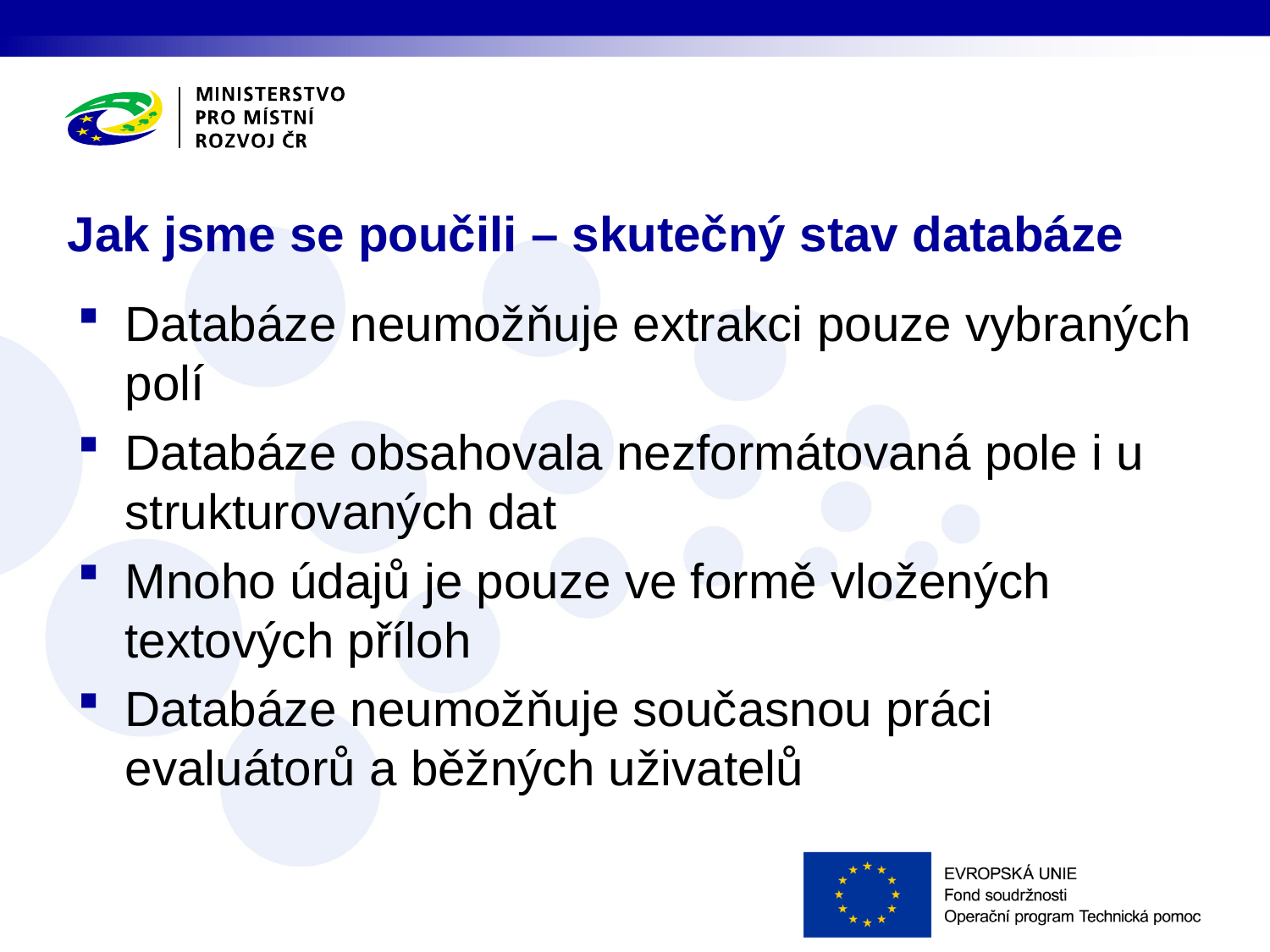

# Jak jsme se poučili – skutečný stav databáze
Databáze neumožňuje extrakci pouze vybraných polí
Databáze obsahovala nezformátovaná pole i u strukturovaných dat
Mnoho údajů je pouze ve formě vložených textových příloh
Databáze neumožňuje současnou práci evaluátorů a běžných uživatelů